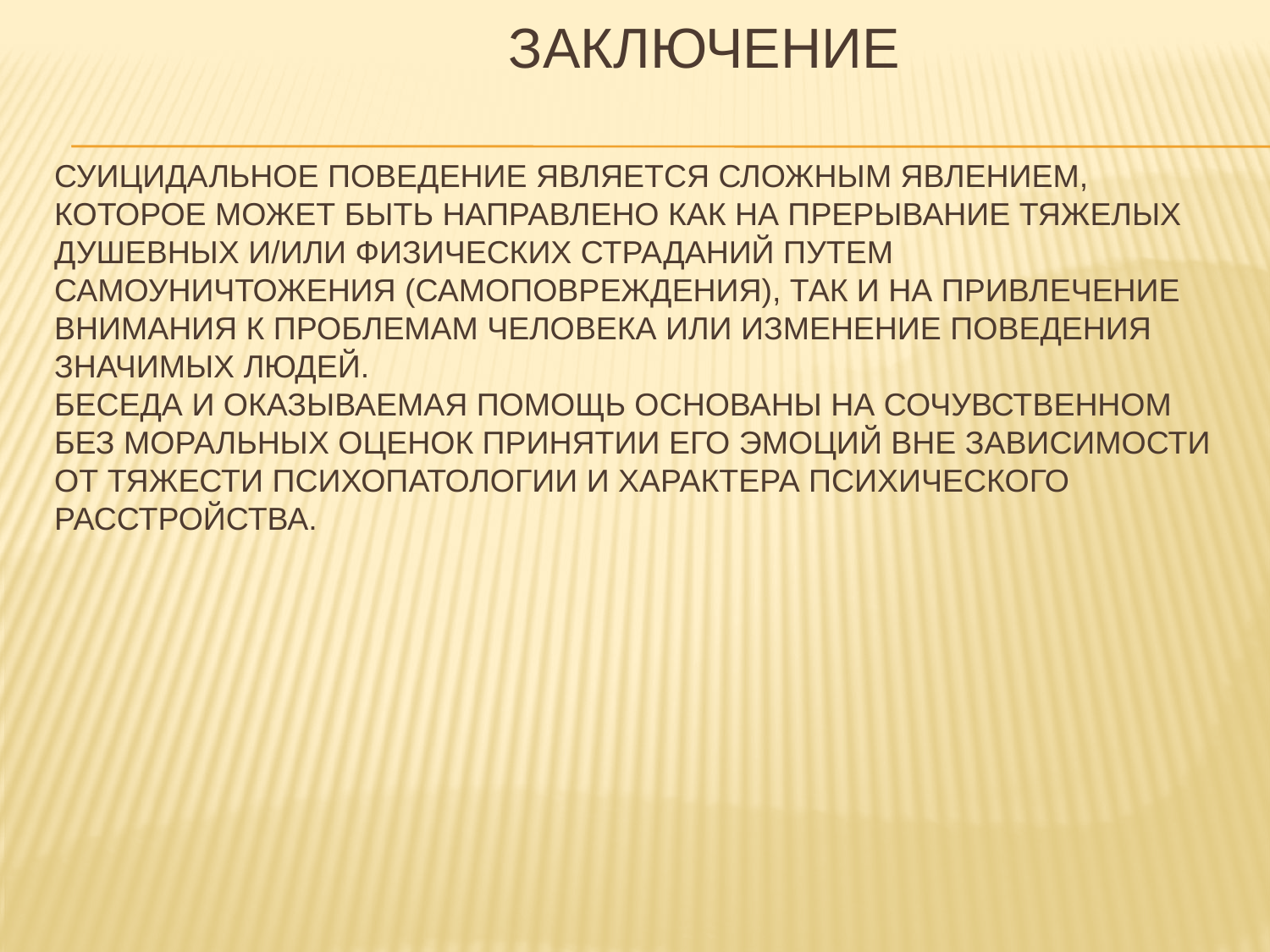

# ЗАКЛЮЧЕНИЕ Суицидальное поведение является сложным явлением, которое может быть направлено как на прерывание тяжелых душевных и/или физических страданий путем самоуничтожения (самоповреждения), так и на привлечение внимания к проблемам человека или изменение поведения значимых людей. Беседа и оказываемая помощь основаны на сочувственном без моральных оценок принятии его эмоций вне зависимости от тяжести психопатологии и характера психического расстройства.